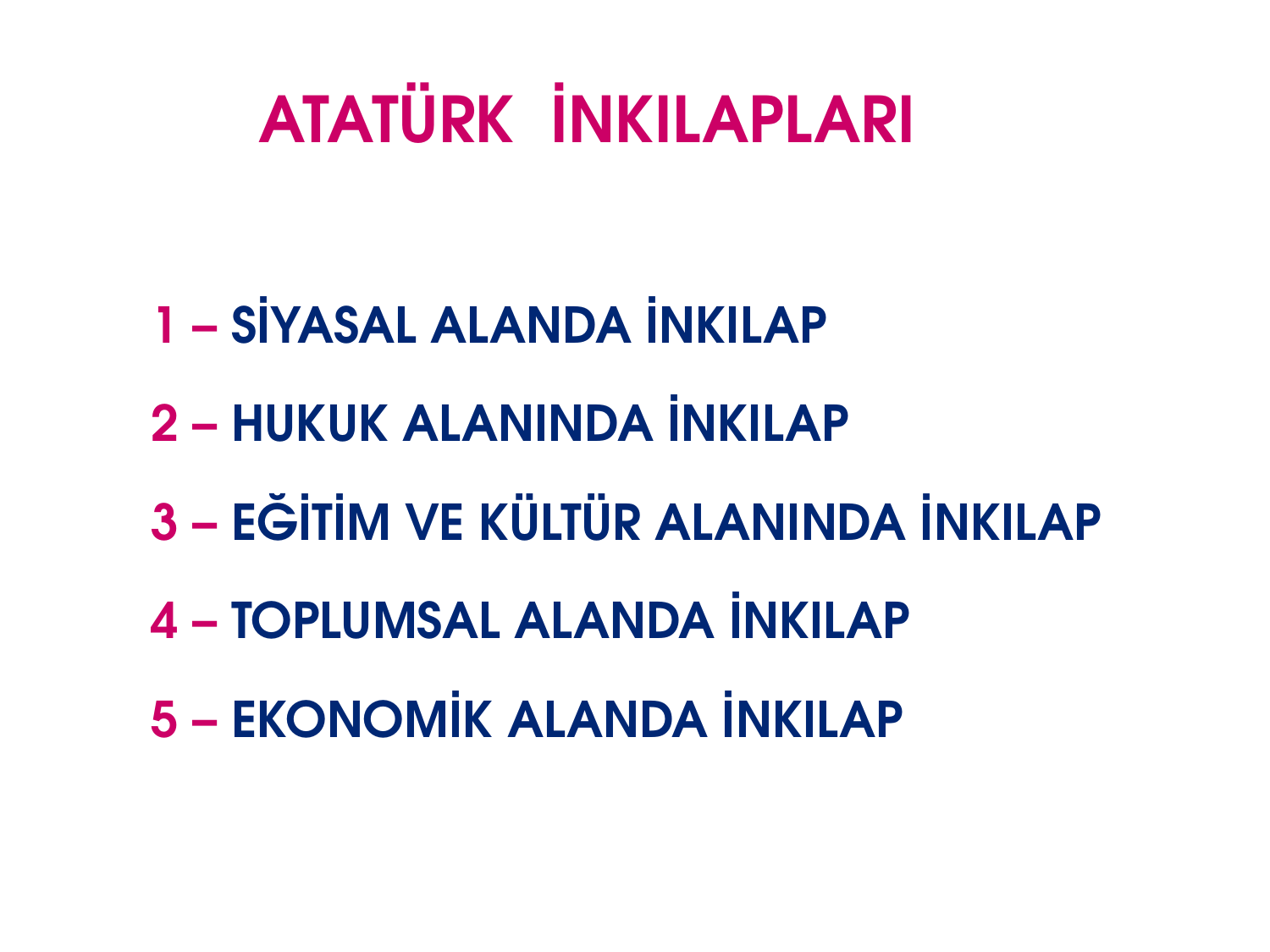

# ATATÜRK  İNKILAPLARI
1 – SİYASAL ALANDA İNKILAP
2 – HUKUK ALANINDA İNKILAP
3 – EĞİTİM VE KÜLTÜR ALANINDA İNKILAP
4 – TOPLUMSAL ALANDA İNKILAP
5 – EKONOMİK ALANDA İNKILAP